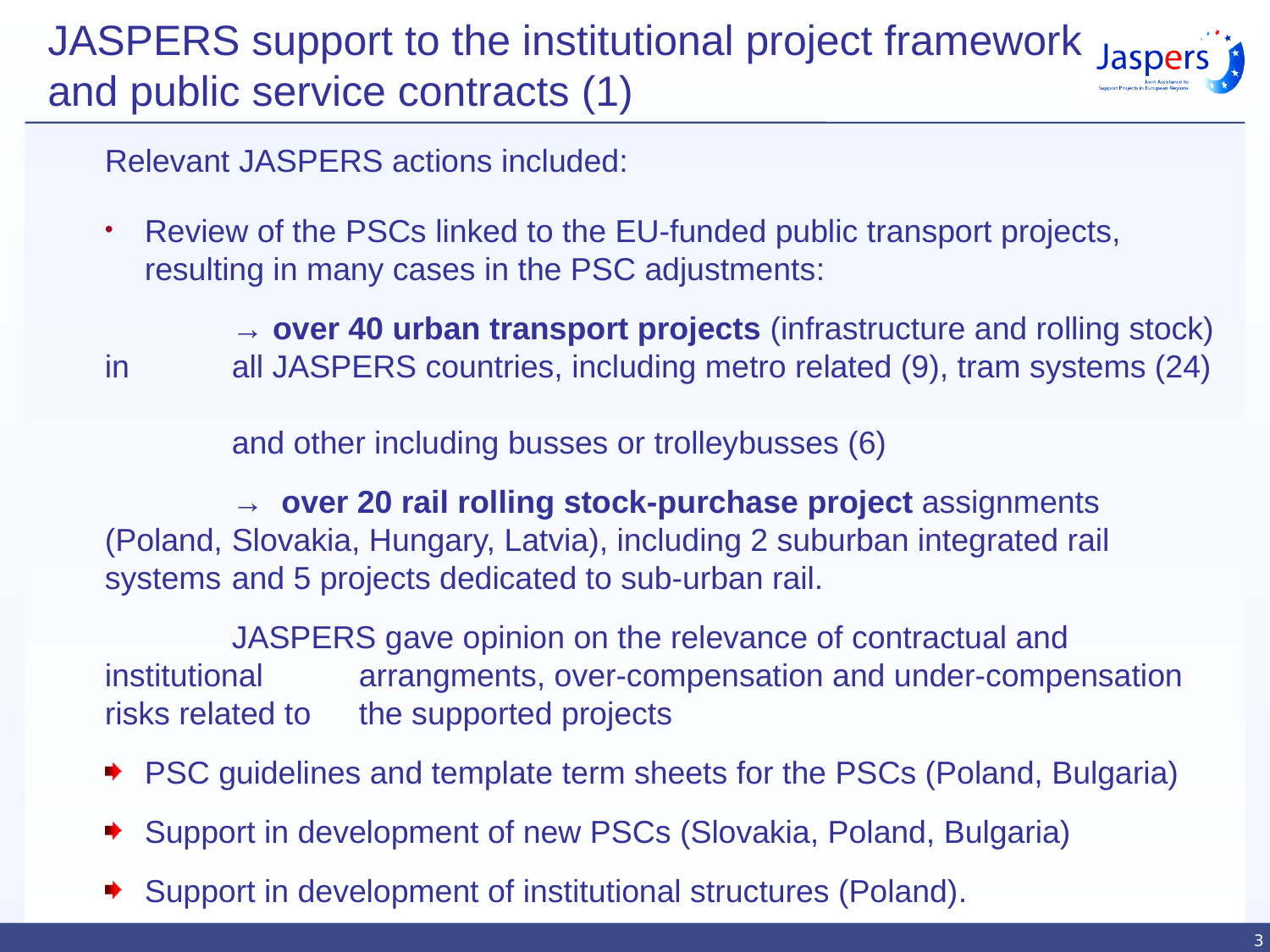

JASPERS support to the institutional project framework and public service contracts (1)

Relevant JASPERS actions included:
Review of the PSCs linked to the EU-funded public transport projects, resulting in many cases in the PSC adjustments:
	→ over 40 urban transport projects (infrastructure and rolling stock) in 	all JASPERS countries, including metro related (9), tram systems (24)
	and other including busses or trolleybusses (6)
	→  over 20 rail rolling stock-purchase project assignments (Poland, 	Slovakia, Hungary, Latvia), including 2 suburban integrated rail systems 	and 5 projects dedicated to sub-urban rail.
	JASPERS gave opinion on the relevance of contractual and institutional 	arrangments, over-compensation and under-compensation risks related to 	the supported projects
PSC guidelines and template term sheets for the PSCs (Poland, Bulgaria)
Support in development of new PSCs (Slovakia, Poland, Bulgaria)
Support in development of institutional structures (Poland).

3